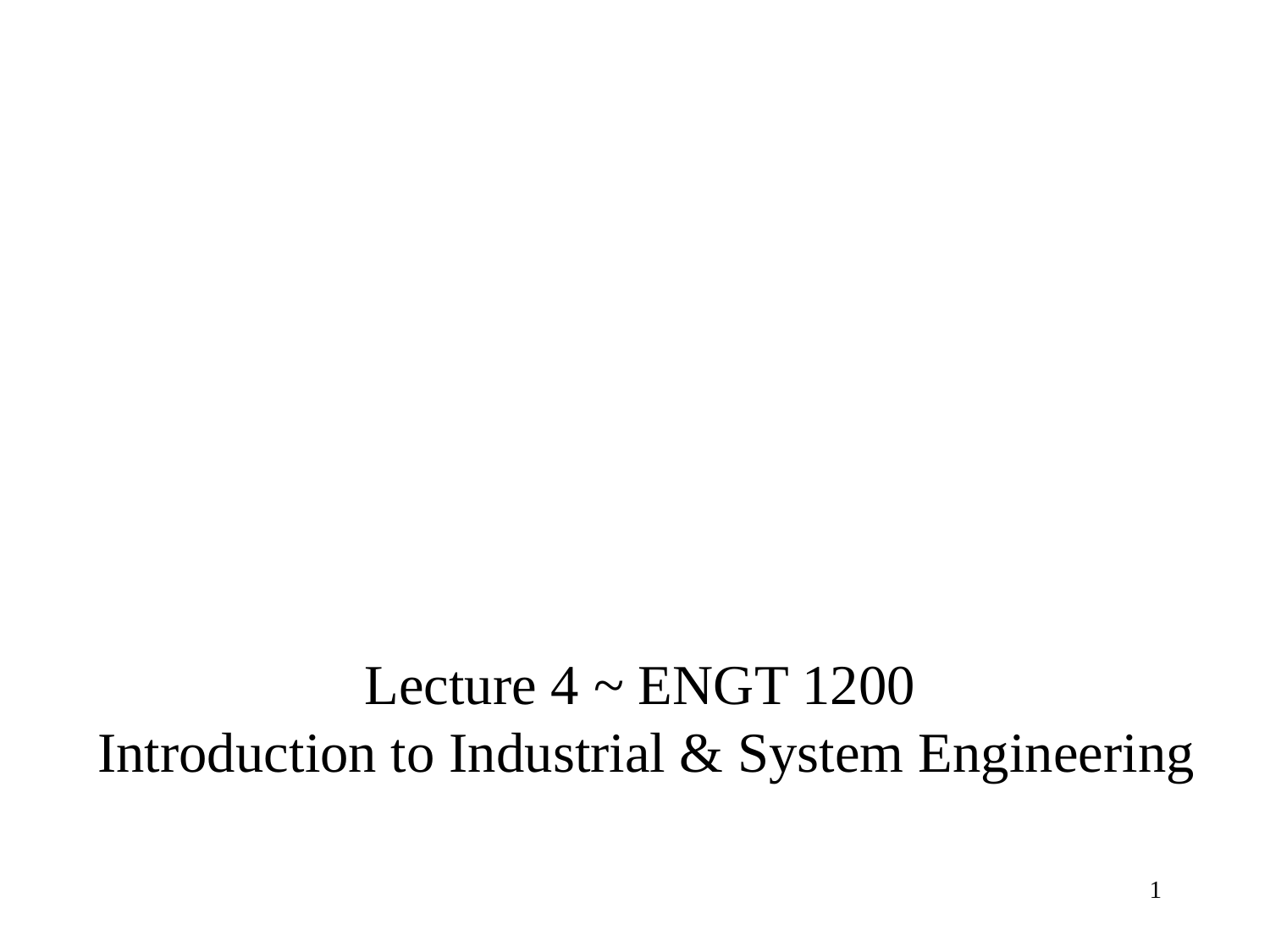

Lean, Kaizen, and the 8 Forms of
 Muda Waste
# Lecture 4 ~ ENGT 1200 Introduction to Industrial & System Engineering
1